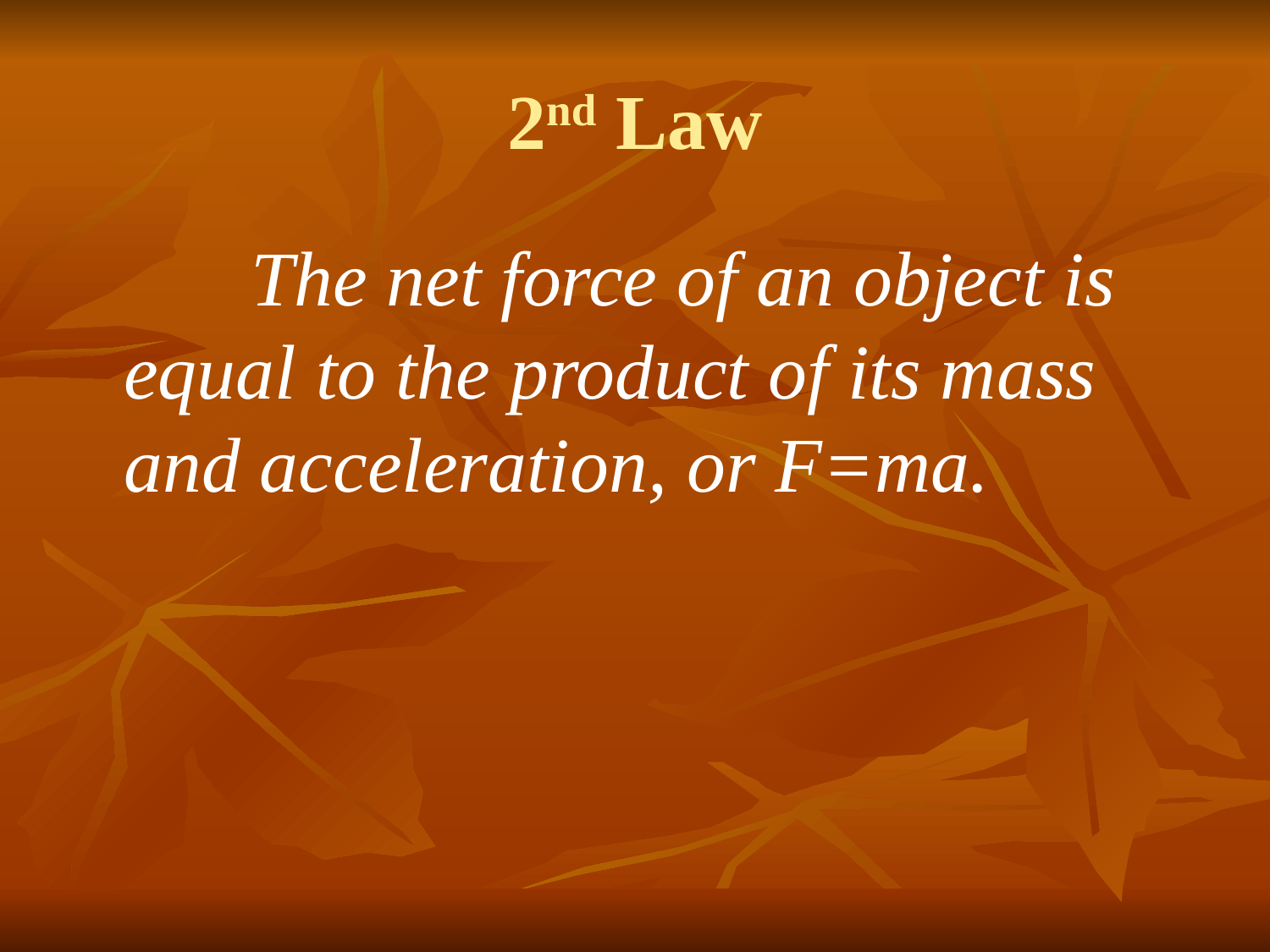

# 2nd Law
		The net force of an object is equal to the product of its mass and acceleration, or F=ma.